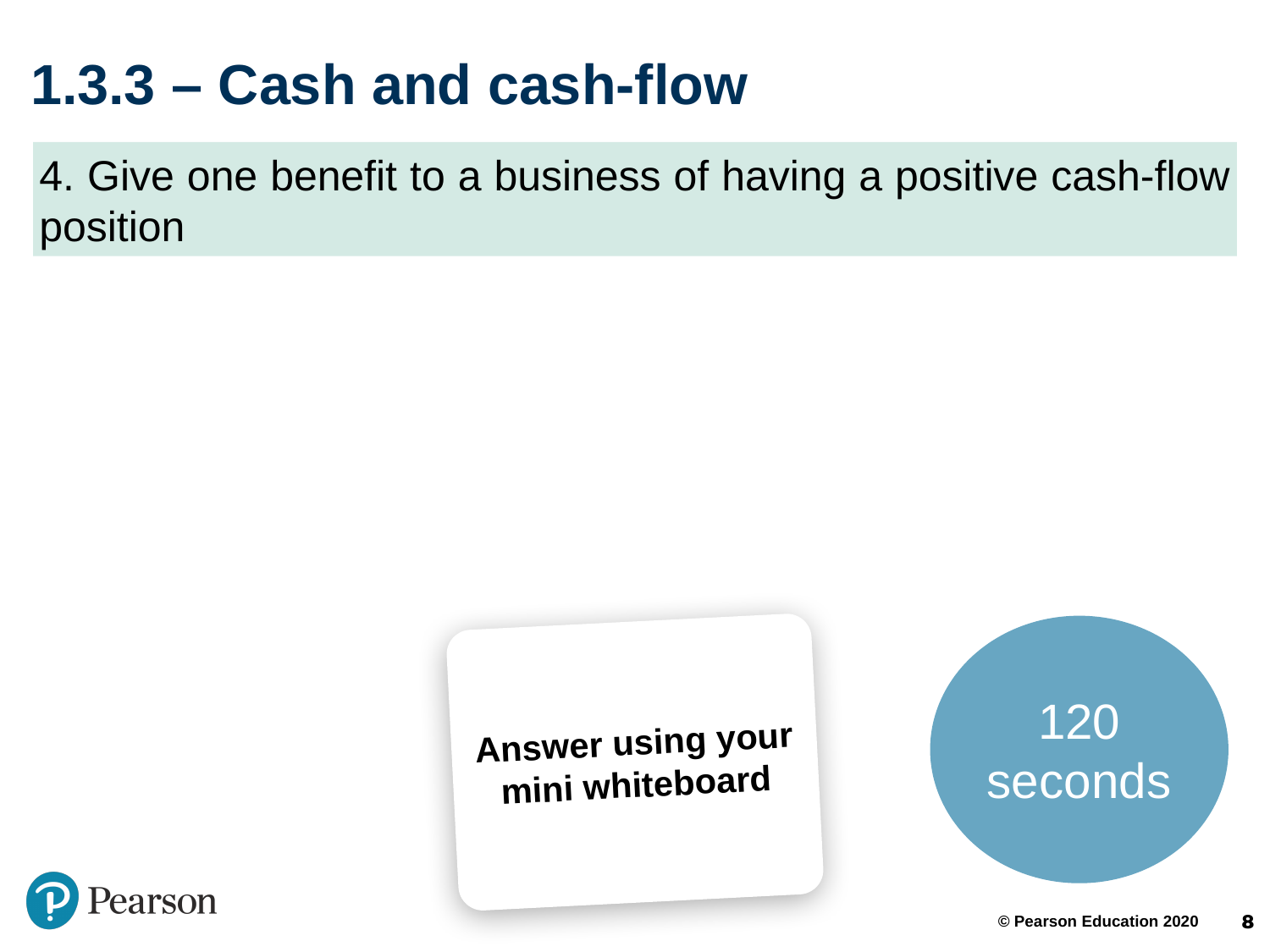

# 1.3.3 – Cash and cash-flow
4. Give one benefit to a business of having a positive cash-flow position

120 seconds

Answer using your mini whiteboard

8